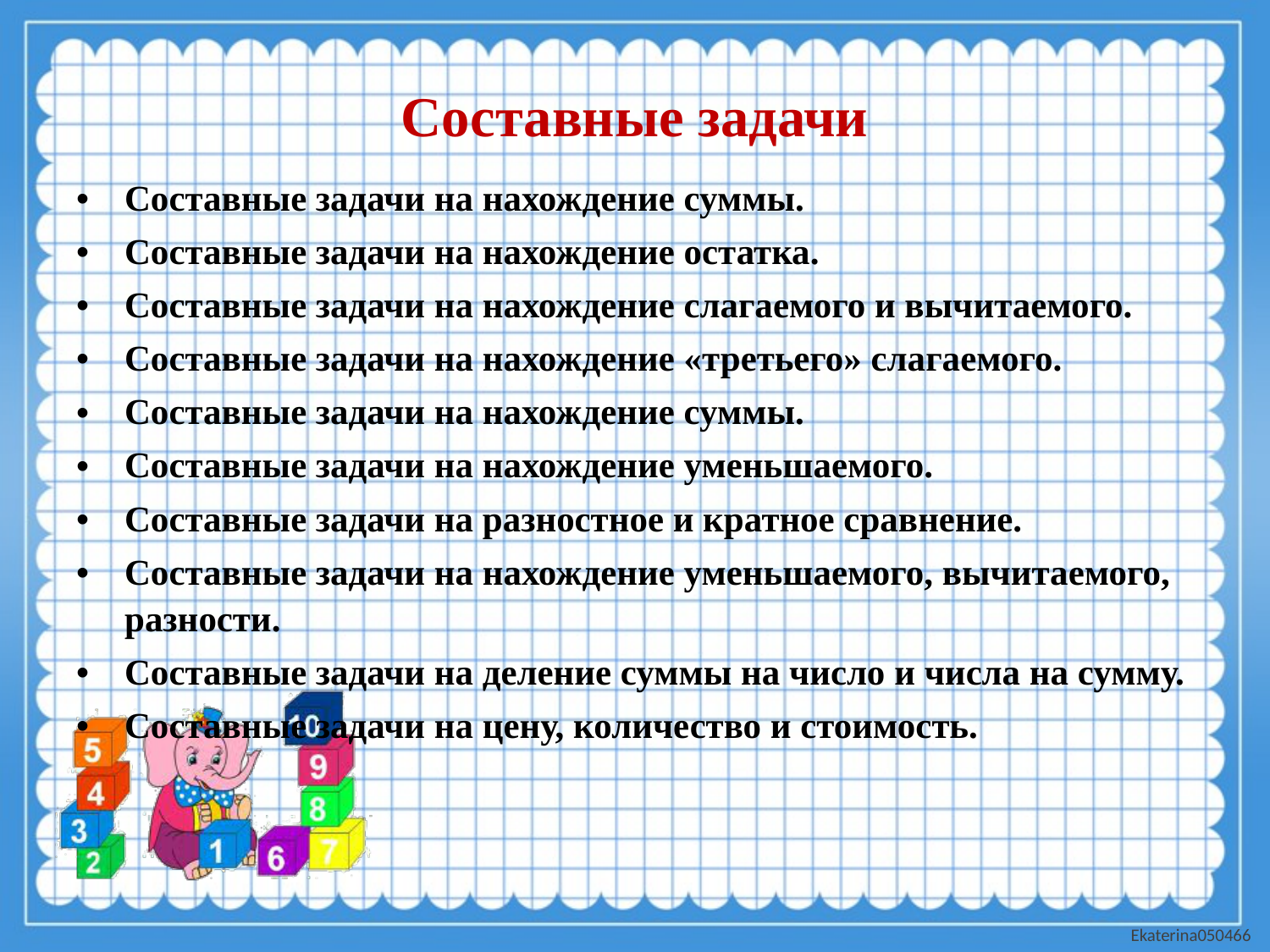

# Составные задачи
Составные задачи на нахождение суммы.
Составные задачи на нахождение остатка.
Составные задачи на нахождение слагаемого и вычитаемого.
Составные задачи на нахождение «третьего» слагаемого.
Составные задачи на нахождение суммы.
Составные задачи на нахождение уменьшаемого.
Составные задачи на разностное и кратное сравнение.
Составные задачи на нахождение уменьшаемого, вычитаемого, разности.
Составные задачи на деление суммы на число и числа на сумму.
Составные задачи на цену, количество и стоимость.